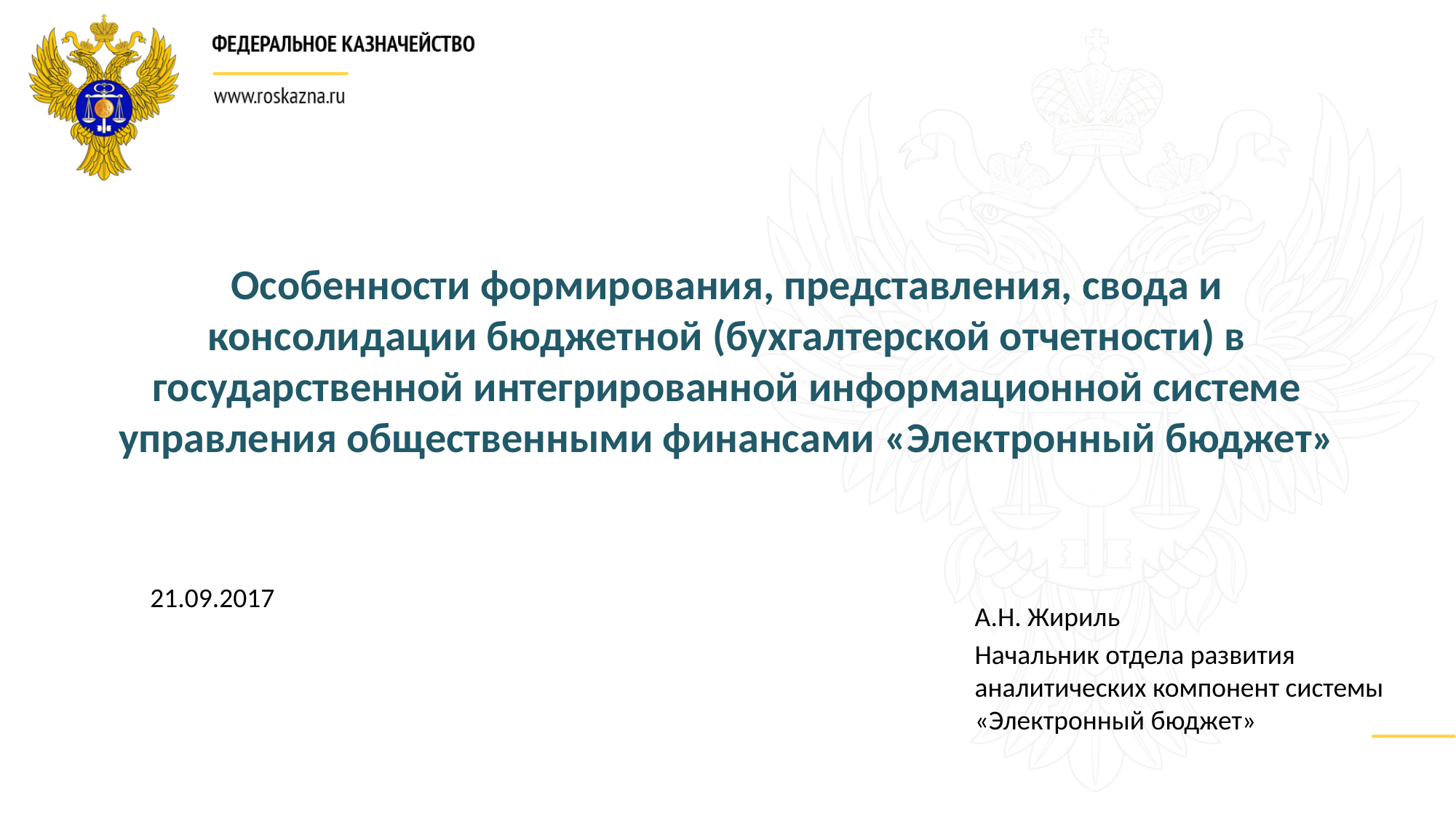

Особенности формирования, представления, свода и консолидации бюджетной (бухгалтерской отчетности) в государственной интегрированной информационной системе управления общественными финансами «Электронный бюджет»
21.09.2017
А.Н. Жириль
Начальник отдела развития аналитических компонент системы «Электронный бюджет»